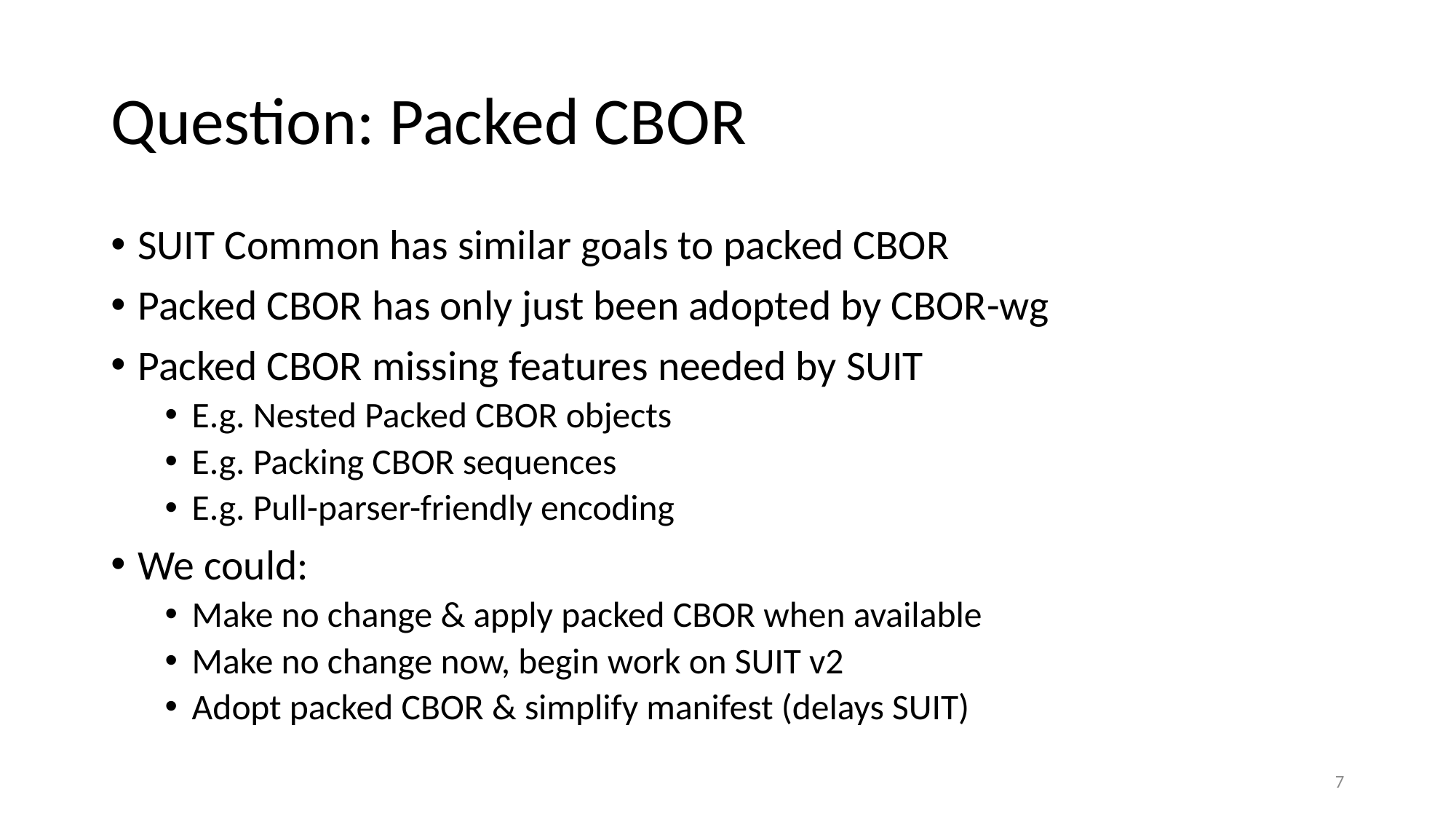

# Question: Packed CBOR
SUIT Common has similar goals to packed CBOR
Packed CBOR has only just been adopted by CBOR-wg
Packed CBOR missing features needed by SUIT
E.g. Nested Packed CBOR objects
E.g. Packing CBOR sequences
E.g. Pull-parser-friendly encoding
We could:
Make no change & apply packed CBOR when available
Make no change now, begin work on SUIT v2
Adopt packed CBOR & simplify manifest (delays SUIT)

7